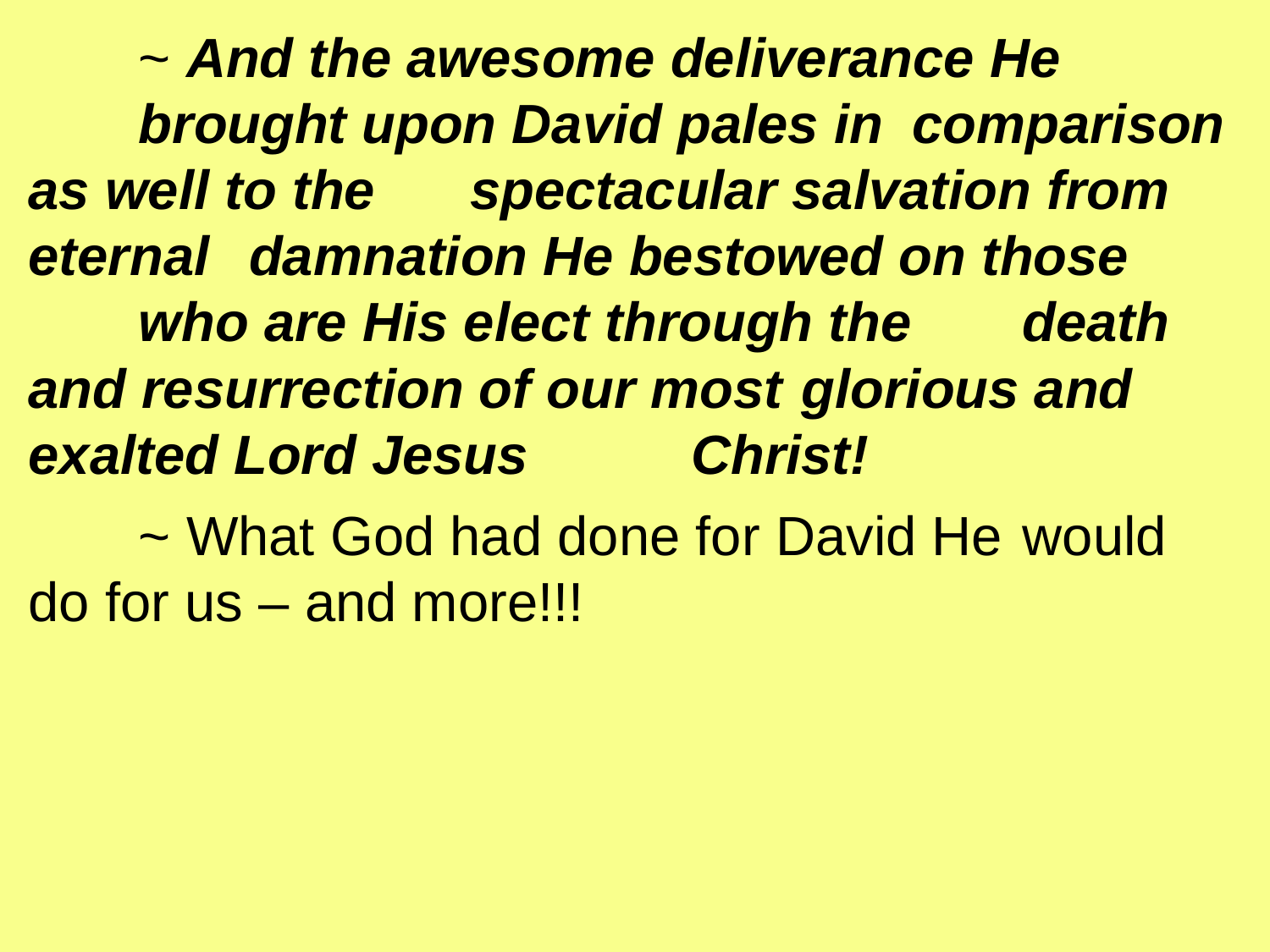

~ And the awesome deliverance He 					brought upon David pales in 							comparison as well to the 							spectacular salvation from eternal 					damnation He bestowed on those 					who are His elect through the 						death and resurrection of our most 						glorious and exalted Lord Jesus 						Christ!
		~ What God had done for David He 						would do for us – and more!!!